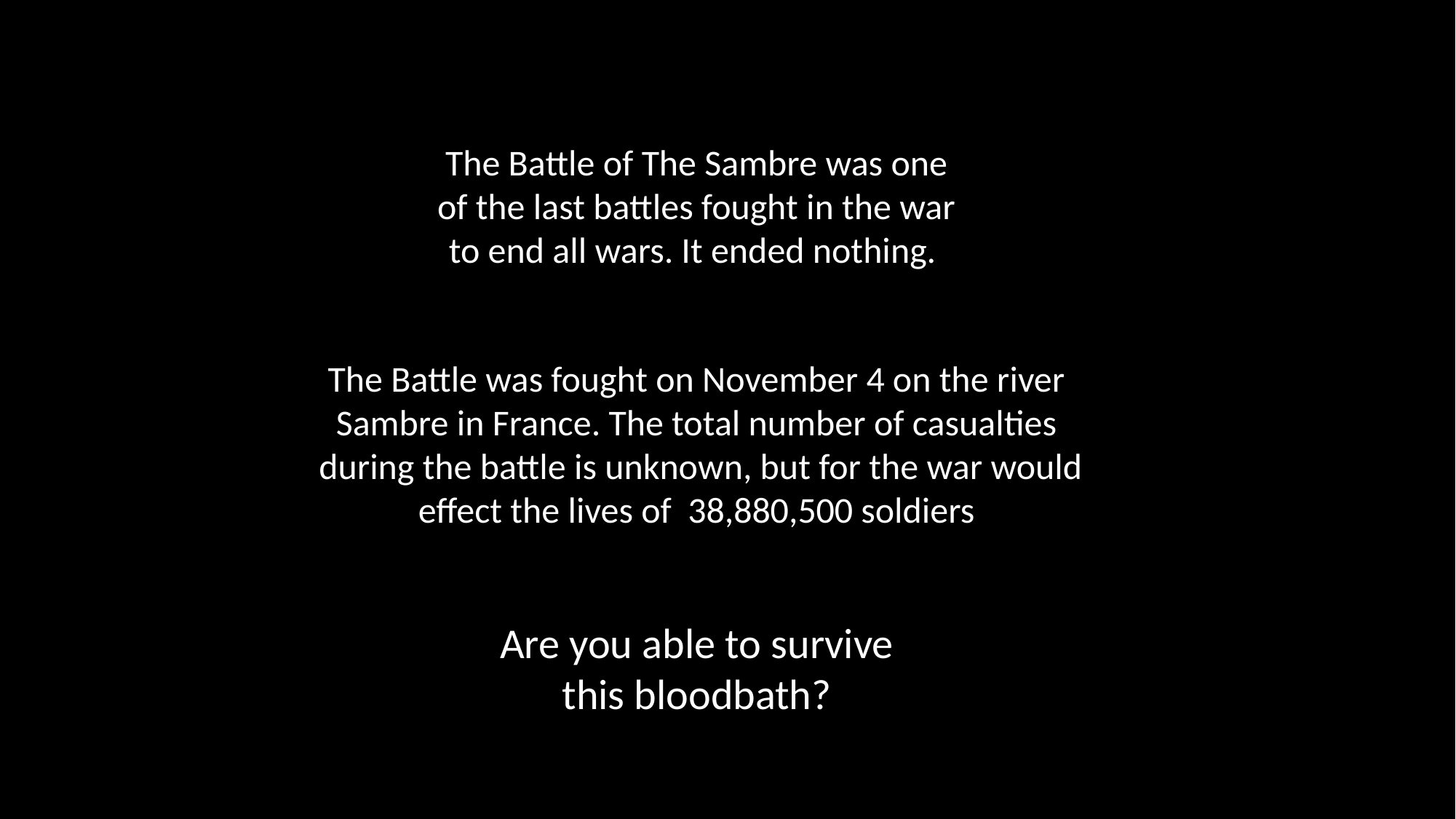

The Battle of The Sambre was one of the last battles fought in the war to end all wars. It ended nothing.
The Battle was fought on November 4 on the river Sambre in France. The total number of casualties  during the battle is unknown, but for the war would effect the lives of  38,880,500 soldiers
Are you able to survive this bloodbath?